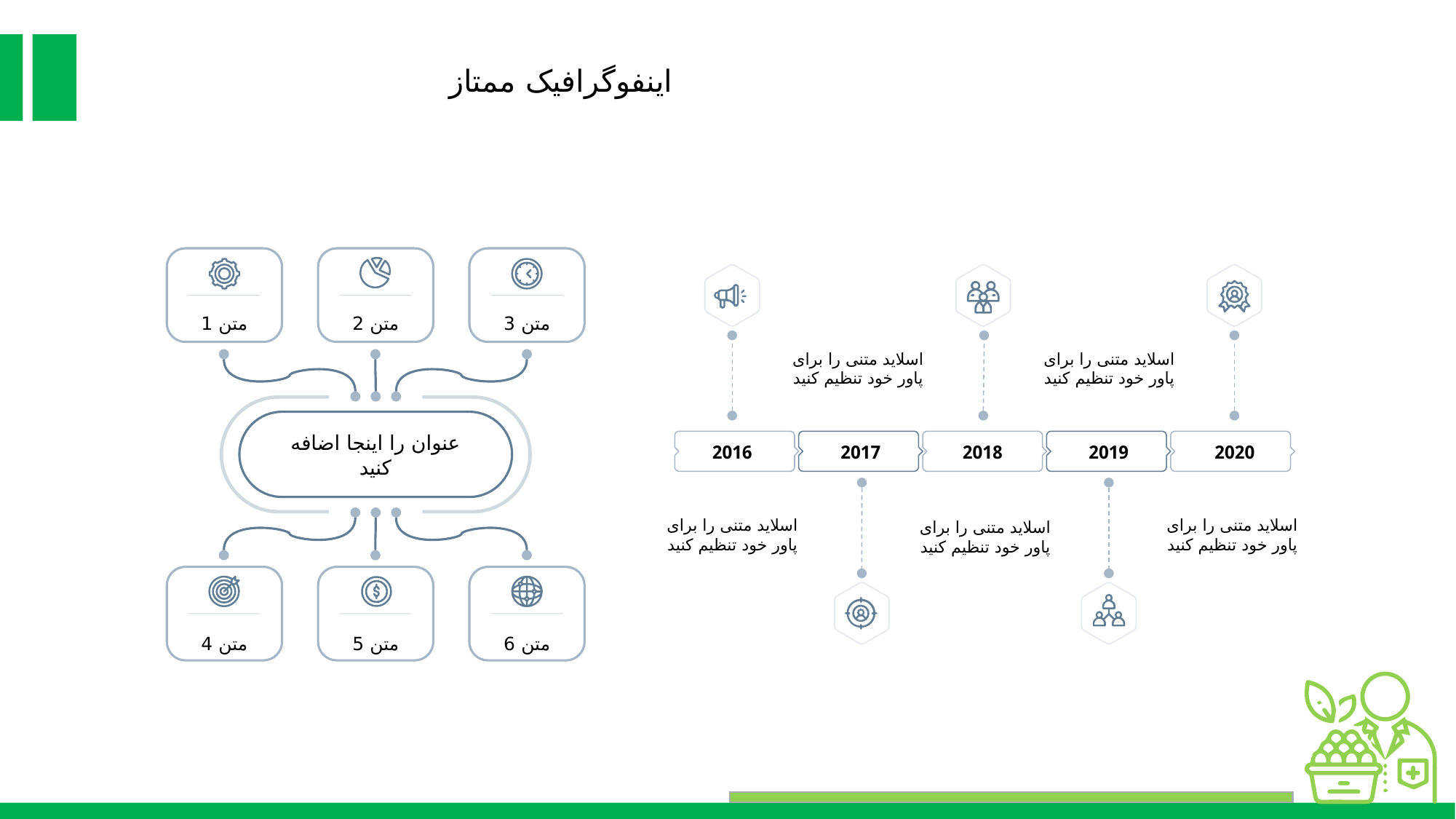

اینفوگرافیک ممتاز

متن 2
متن 3
متن 1

اسلاید متنی را برای پاور خود تنظیم کنید
اسلاید متنی را برای پاور خود تنظیم کنید

عنوان را اینجا اضافه کنید
2016
2017
2018
2019
2020

اسلاید متنی را برای پاور خود تنظیم کنید
اسلاید متنی را برای پاور خود تنظیم کنید
اسلاید متنی را برای پاور خود تنظیم کنید

متن 4
متن 5
متن 6